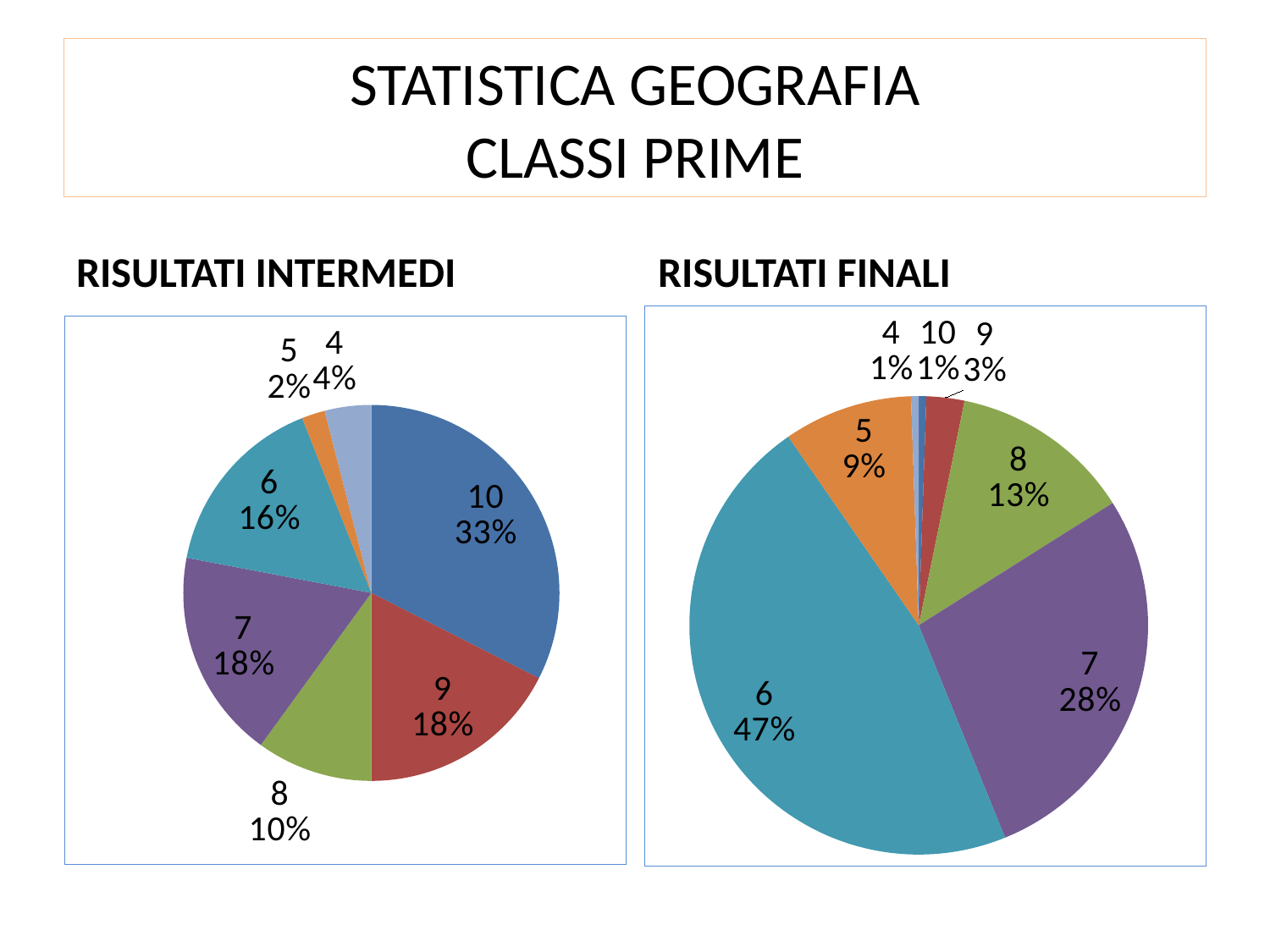

# STATISTICA GEOGRAFIA CLASSI PRIME
RISULTATI INTERMEDI
RISULTATI FINALI

### Chart

| Category | C.PRIME |
|---|---|
| 10 | 1.0 |
| 9 | 5.0 |
| 8 | 24.0 |
| 7 | 52.0 |
| 6 | 87.0 |
| 5 | 17.0 |
| 4 | 1.0 |

### Chart

| Category | C.PRIME |
|---|---|
| 10 | 65.0 |
| 9 | 35.0 |
| 8 | 20.0 |
| 7 | 36.0 |
| 6 | 32.0 |
| 5 | 4.0 |
| 4 | 8.0 |